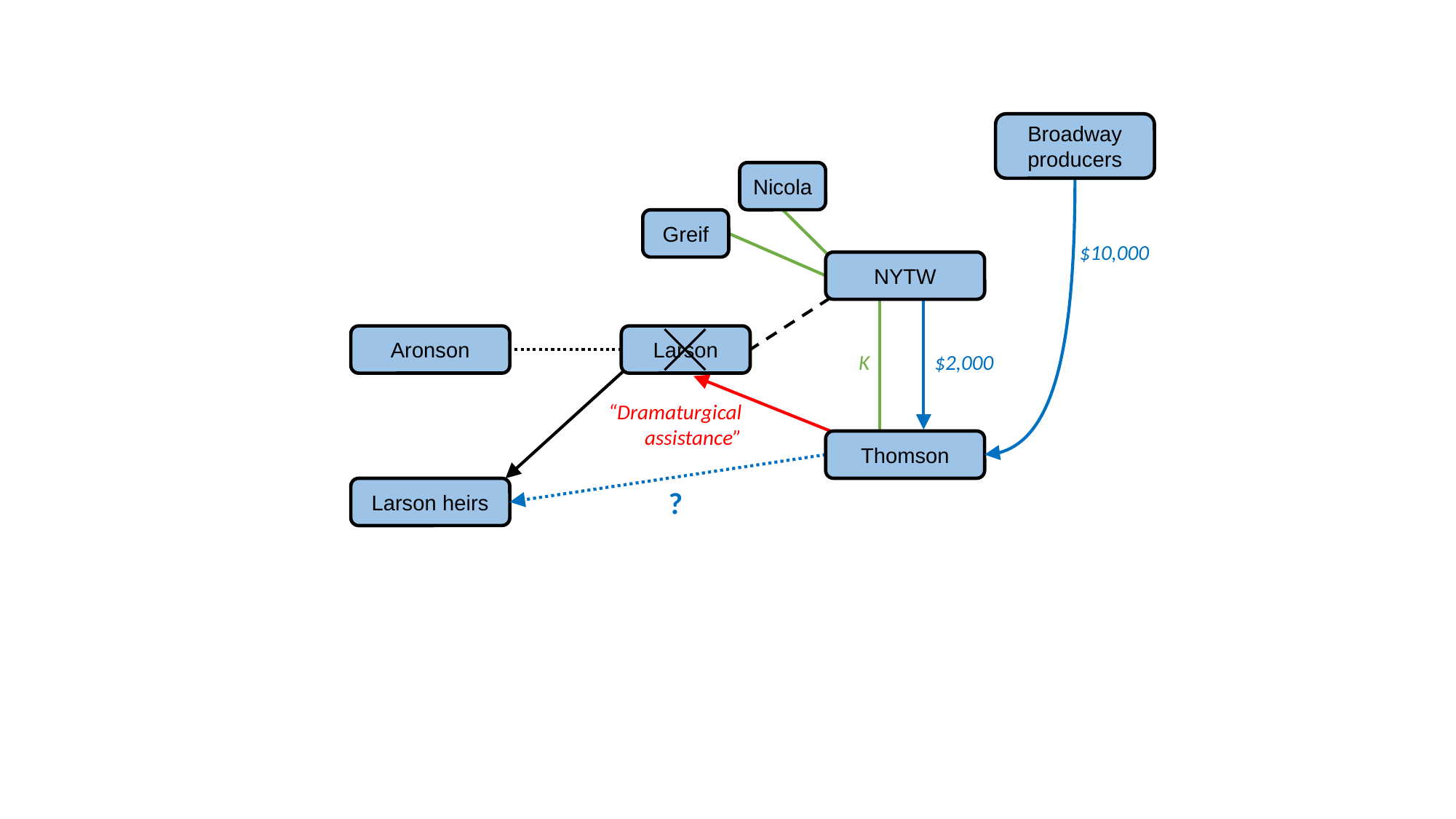

Broadway producers
Nicola
Greif
$10,000
NYTW
Aronson
Larson
K
$2,000
“Dramaturgical assistance”
Thomson
Larson heirs
?